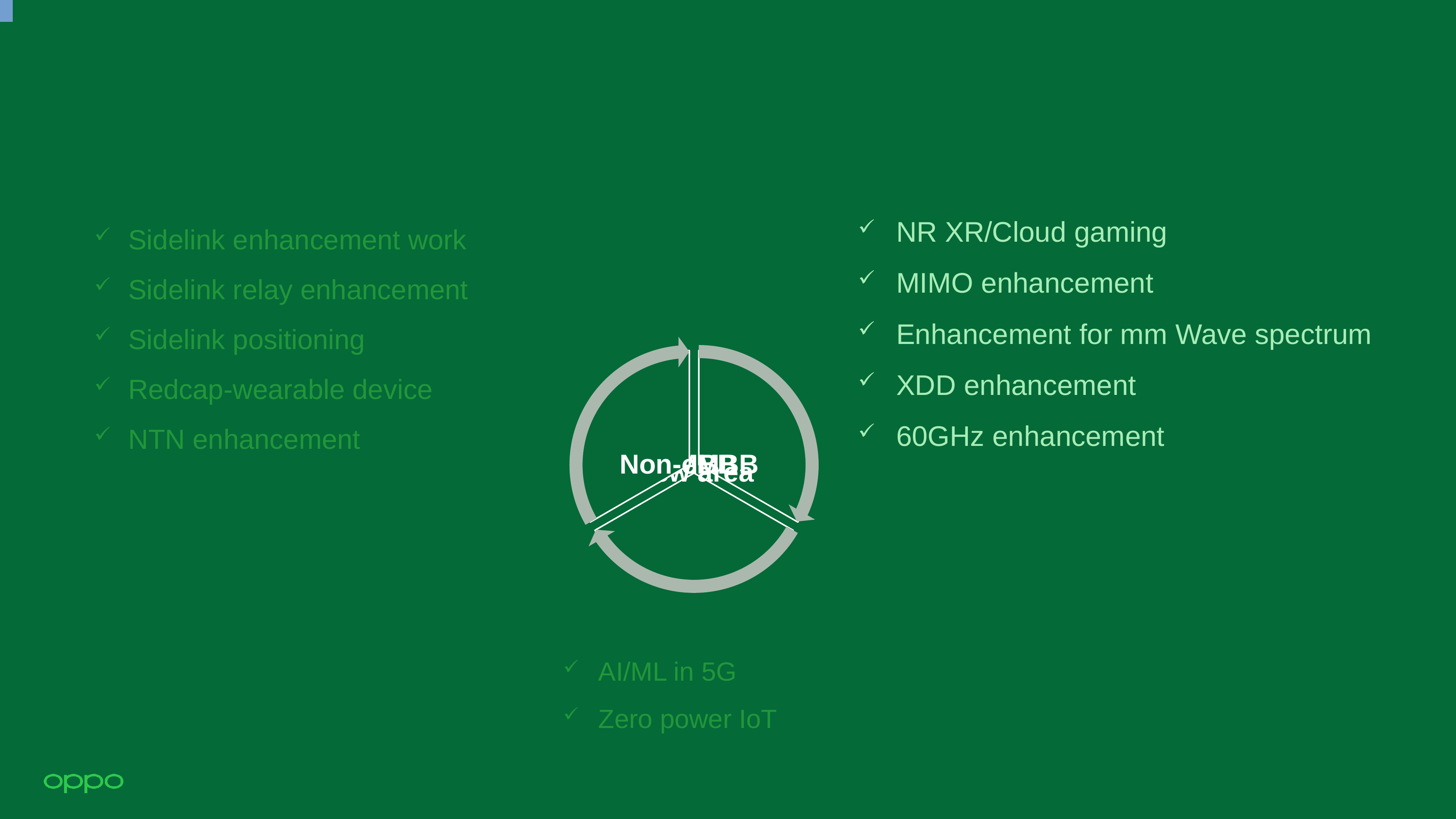

NR XR/Cloud gaming
MIMO enhancement
Enhancement for mm Wave spectrum
XDD enhancement
60GHz enhancement

Sidelink enhancement work
Sidelink relay enhancement
Sidelink positioning
Redcap-wearable device
NTN enhancement

eMBB
New area
Non-eMBB
AI/ML in 5G
Zero power IoT